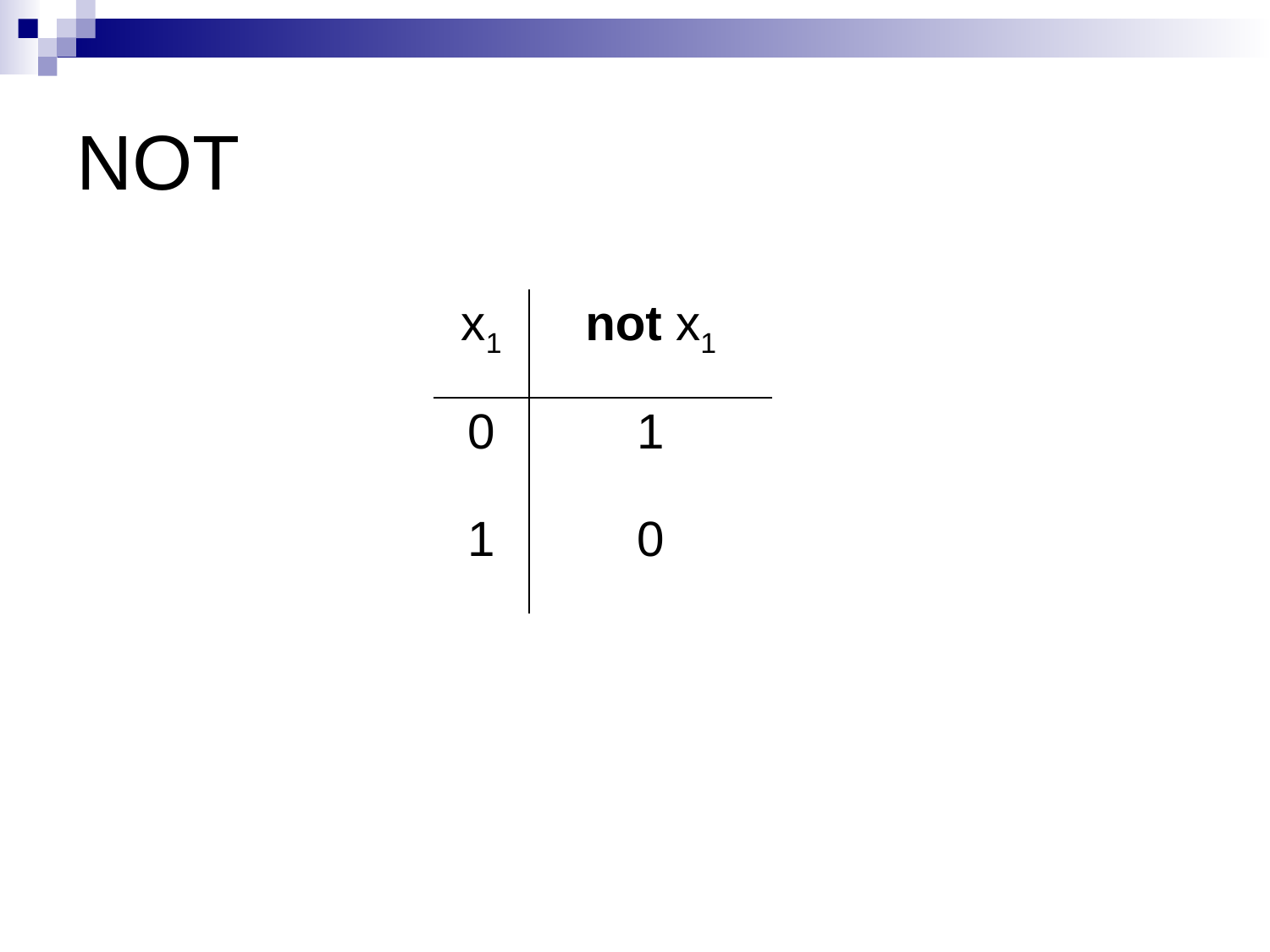

# NOT
| x1 | not x1 |
| --- | --- |
| 0 | 1 |
| 1 | 0 |